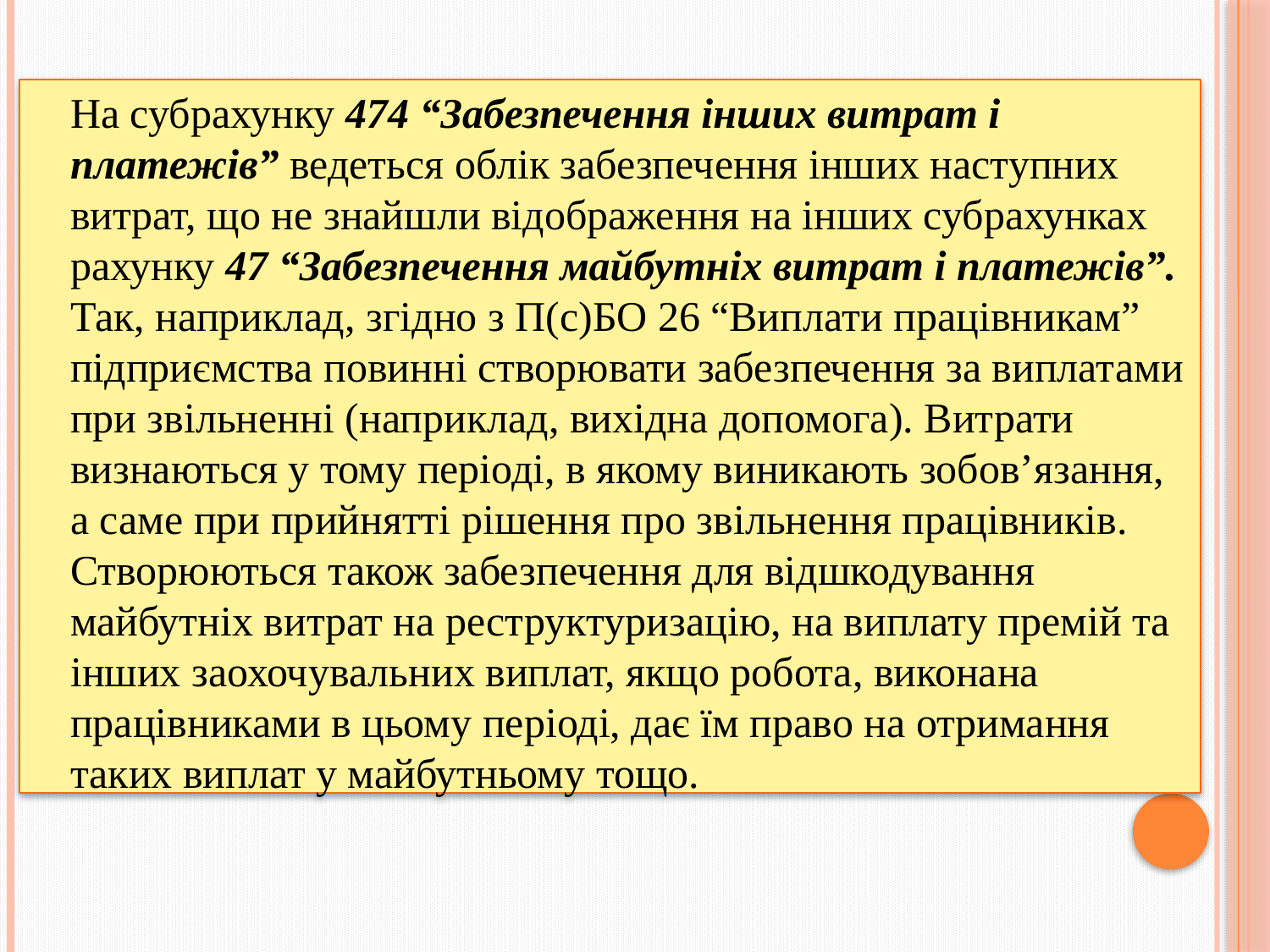

На субрахунку 474 “Забезпечення інших витрат і платежів” ведеться облік забезпечення інших наступних витрат, що не знайшли відображення на інших субрахунках рахунку 47 “Забезпечення майбутніх витрат і платежів”. Так, наприклад, згідно з П(с)БО 26 “Виплати працівникам” підприємства повинні створювати забезпечення за виплатами при звільненні (наприклад, вихідна допомога). Витрати визнаються у тому періоді, в якому виникають зобов’язання, а саме при прийнятті рішення про звільнення працівників. Створюються також забезпечення для відшкодування майбутніх витрат на реструктуризацію, на виплату премій та інших заохочувальних виплат, якщо робота, виконана працівниками в цьому періоді, дає їм право на отримання таких виплат у майбутньому тощо.